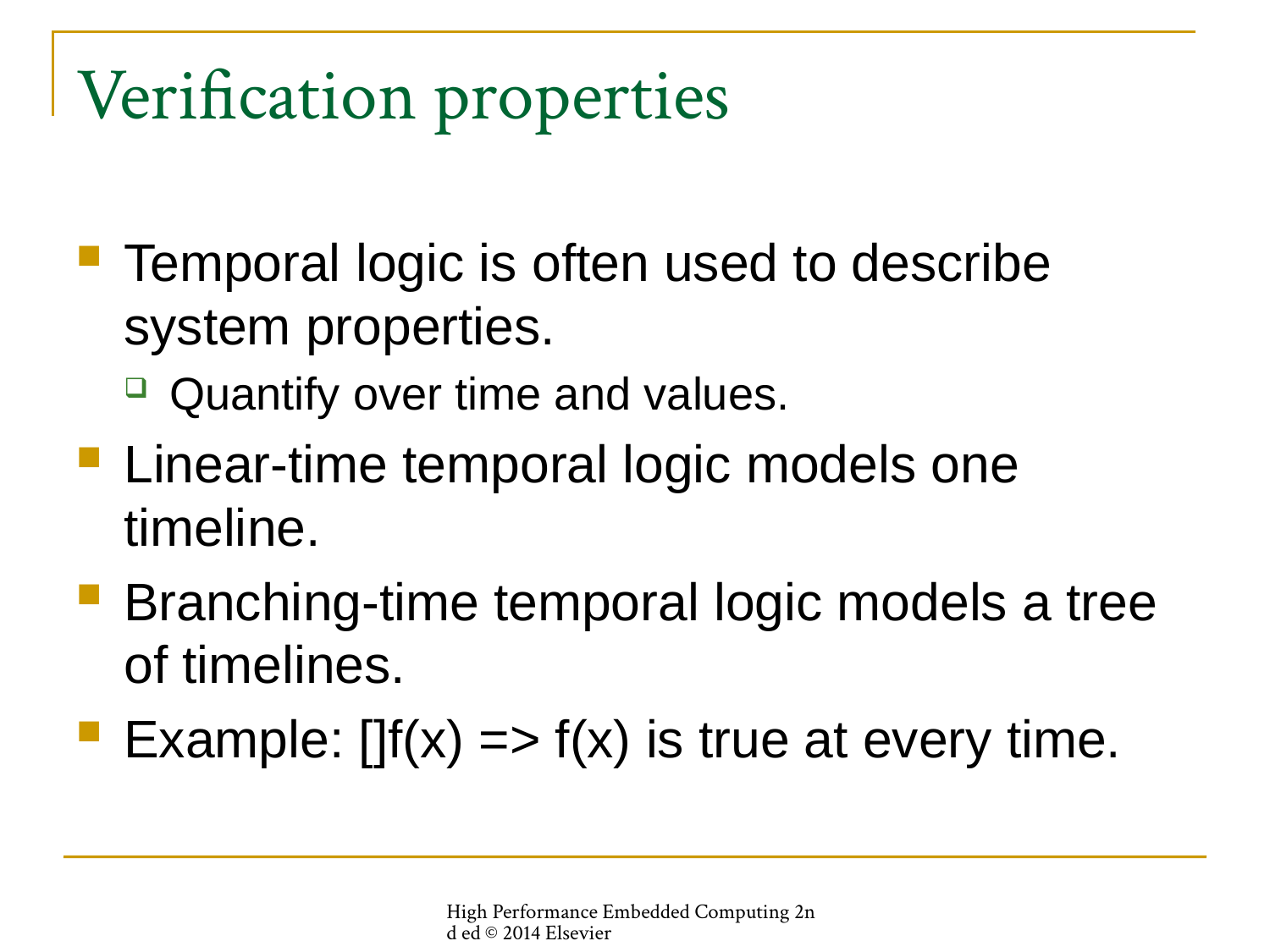

# Verification properties
Temporal logic is often used to describe system properties.
Quantify over time and values.
Linear-time temporal logic models one timeline.
Branching-time temporal logic models a tree of timelines.
Example: []f(x) => f(x) is true at every time.
High Performance Embedded Computing 2nd ed © 2014 Elsevier